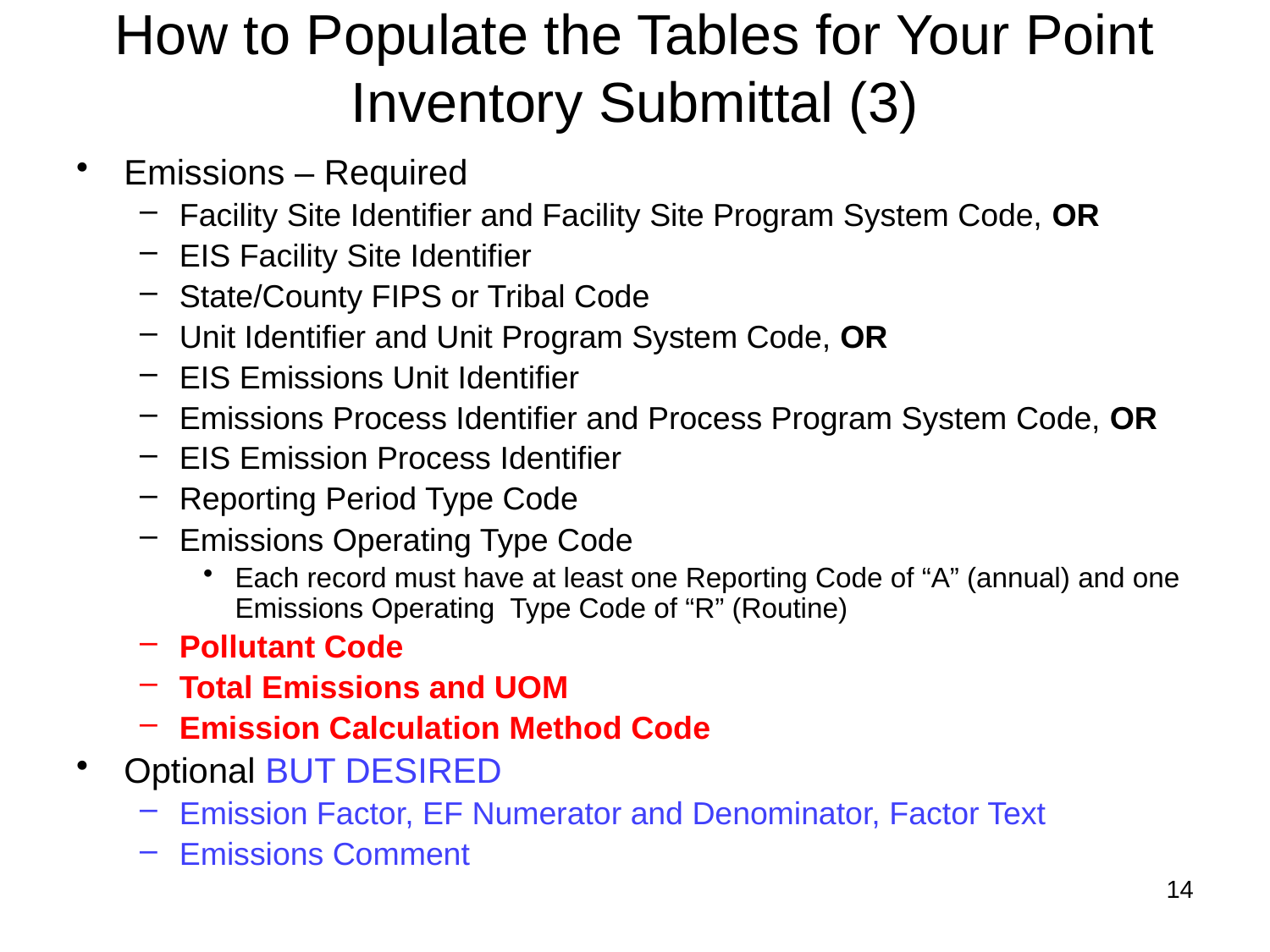

# How to Populate the Tables for Your Point Inventory Submittal (3)
Emissions – Required
Facility Site Identifier and Facility Site Program System Code, OR
EIS Facility Site Identifier
State/County FIPS or Tribal Code
Unit Identifier and Unit Program System Code, OR
EIS Emissions Unit Identifier
Emissions Process Identifier and Process Program System Code, OR
EIS Emission Process Identifier
Reporting Period Type Code
Emissions Operating Type Code
Each record must have at least one Reporting Code of “A” (annual) and one Emissions Operating  Type Code of “R” (Routine)
Pollutant Code
Total Emissions and UOM
Emission Calculation Method Code
Optional BUT DESIRED
Emission Factor, EF Numerator and Denominator, Factor Text
Emissions Comment

14